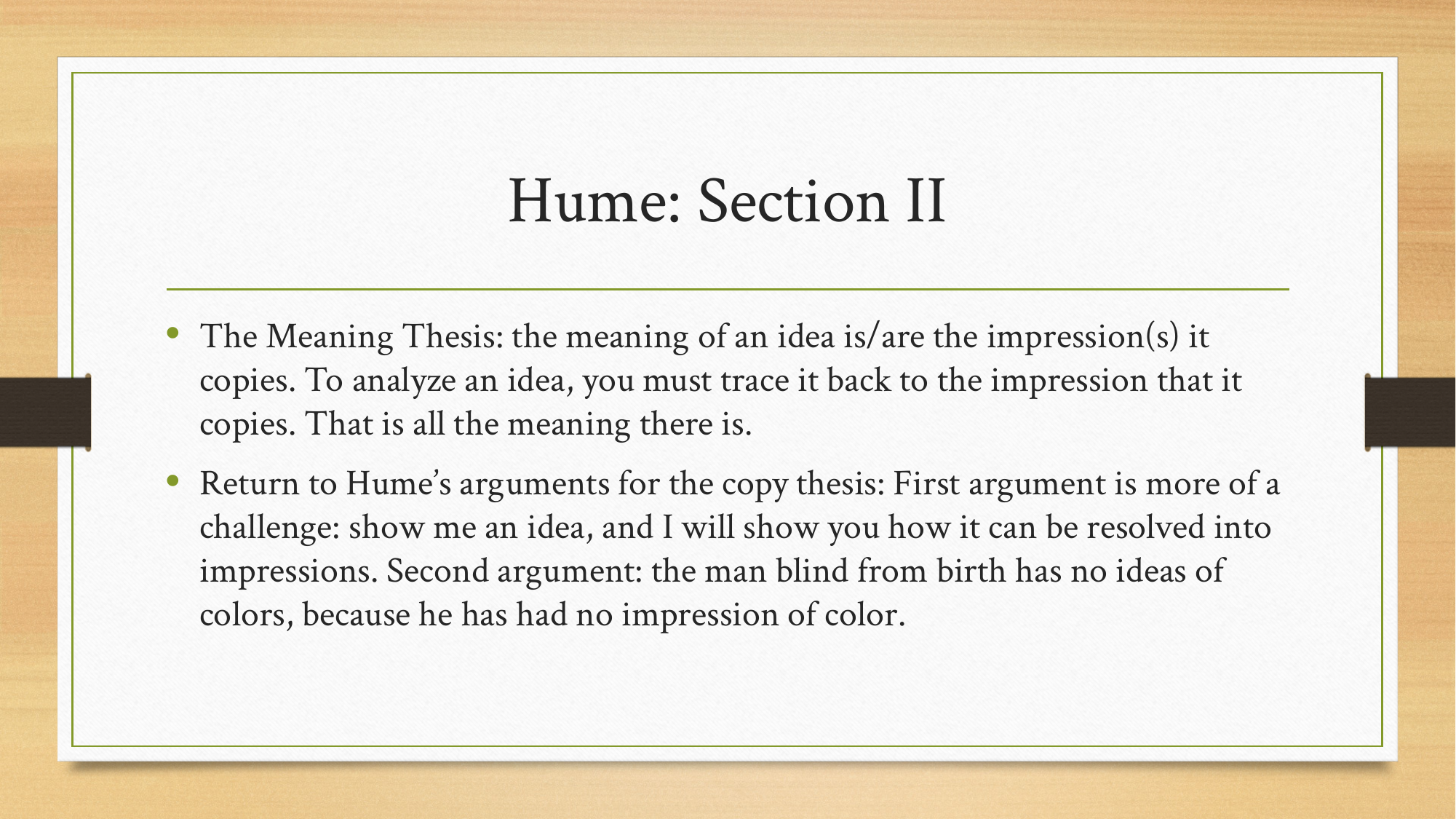

# Hume: Section II
The Meaning Thesis: the meaning of an idea is/are the impression(s) it copies. To analyze an idea, you must trace it back to the impression that it copies. That is all the meaning there is.
Return to Hume’s arguments for the copy thesis: First argument is more of a challenge: show me an idea, and I will show you how it can be resolved into impressions. Second argument: the man blind from birth has no ideas of colors, because he has had no impression of color.